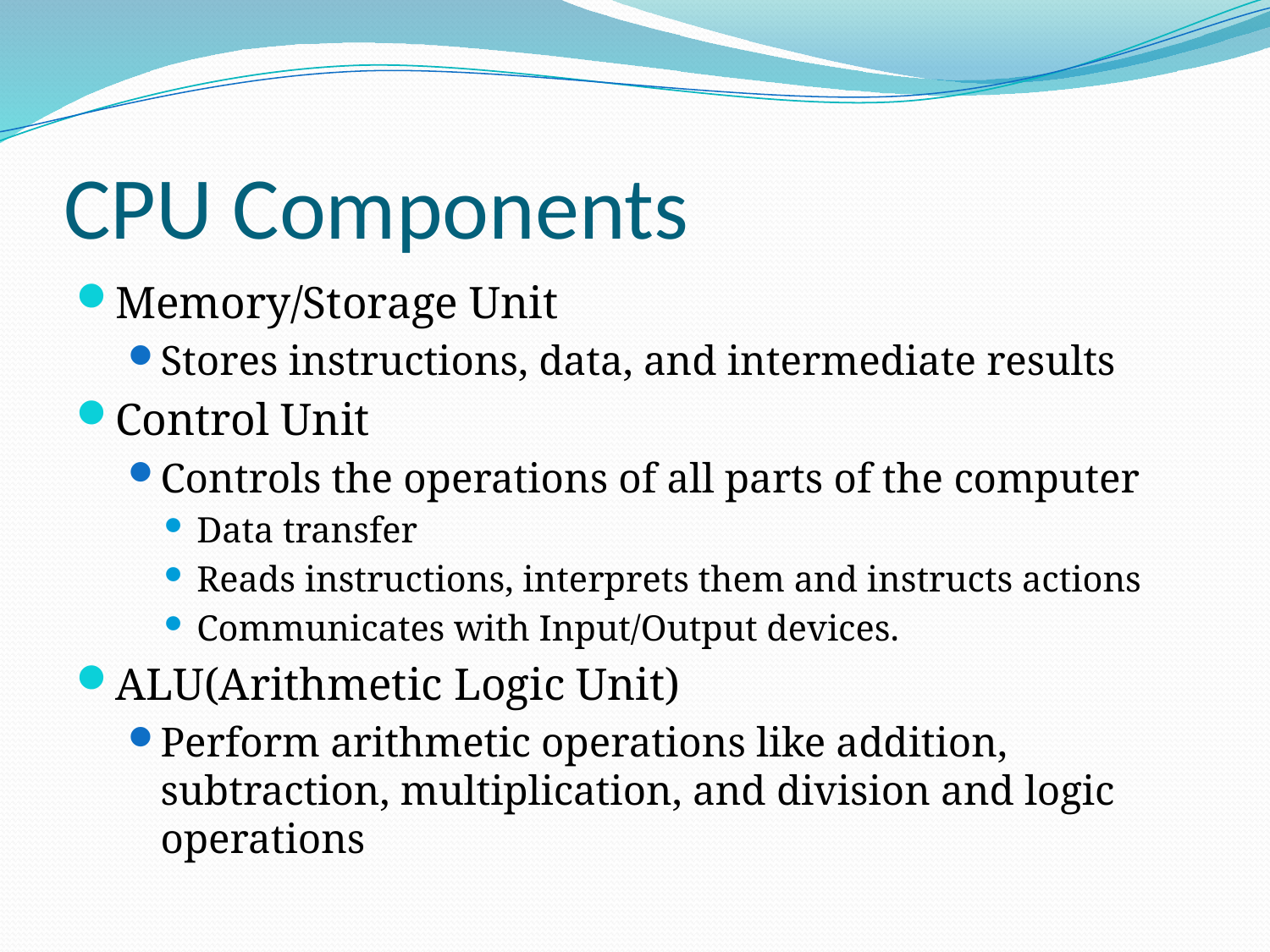

# CPU Components
Memory/Storage Unit
Stores instructions, data, and intermediate results
Control Unit
Controls the operations of all parts of the computer
Data transfer
Reads instructions, interprets them and instructs actions
Communicates with Input/Output devices.
ALU(Arithmetic Logic Unit)
Perform arithmetic operations like addition, subtraction, multiplication, and division and logic operations